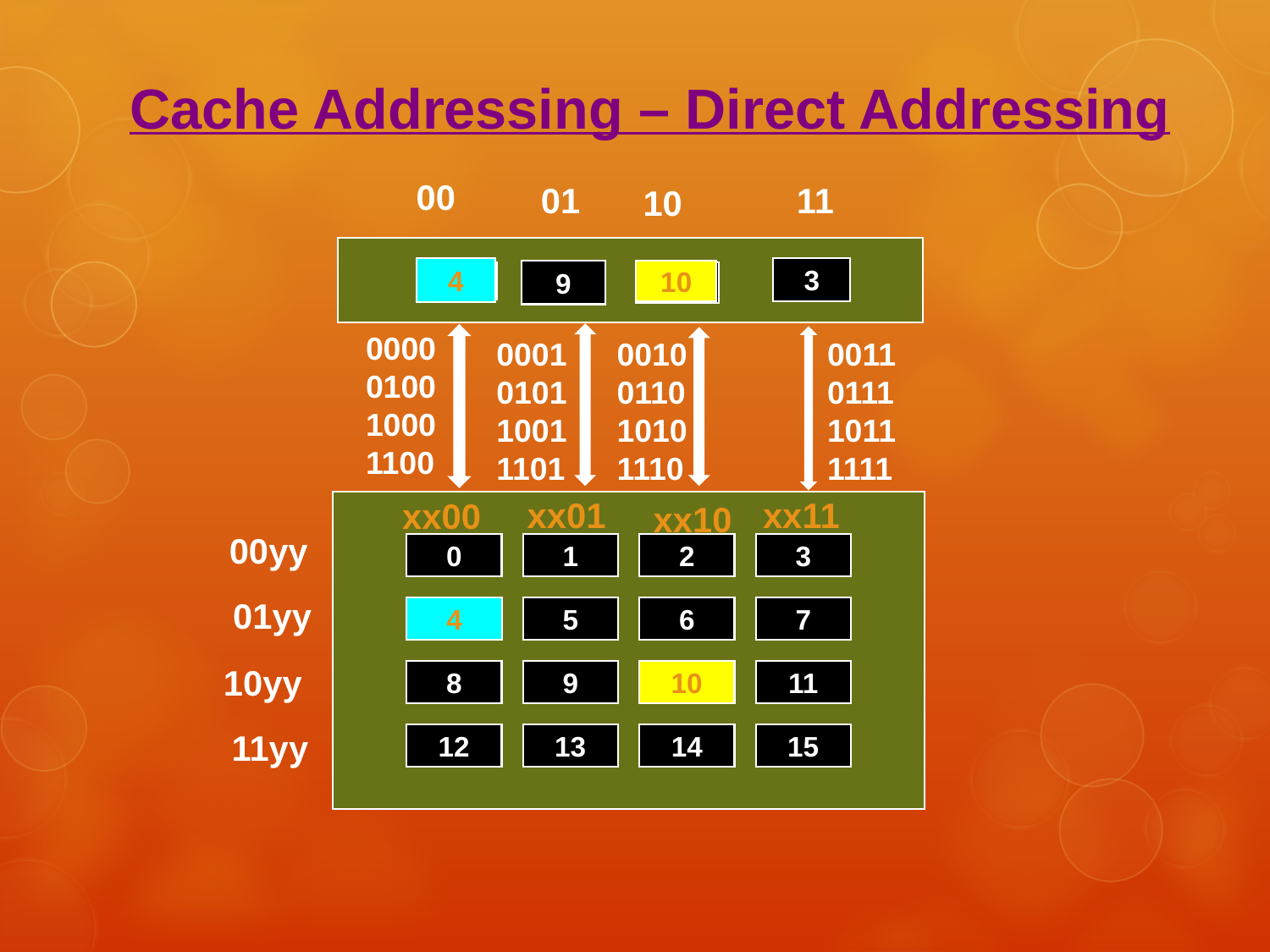

Cache Addressing – Direct Addressing
00
01
11
10

4
3
10
9
8
14
0000
0100
1000
1100
0001
0101
1001
1101
0010
0110
1010
1110
0011
0111
1011
1111

xx01
xx11
xx00
xx10

0
1
2
3
4
4
5
6
7
8
9
10
10
11
12
13
14
15
00yy
01yy
10yy
11yy